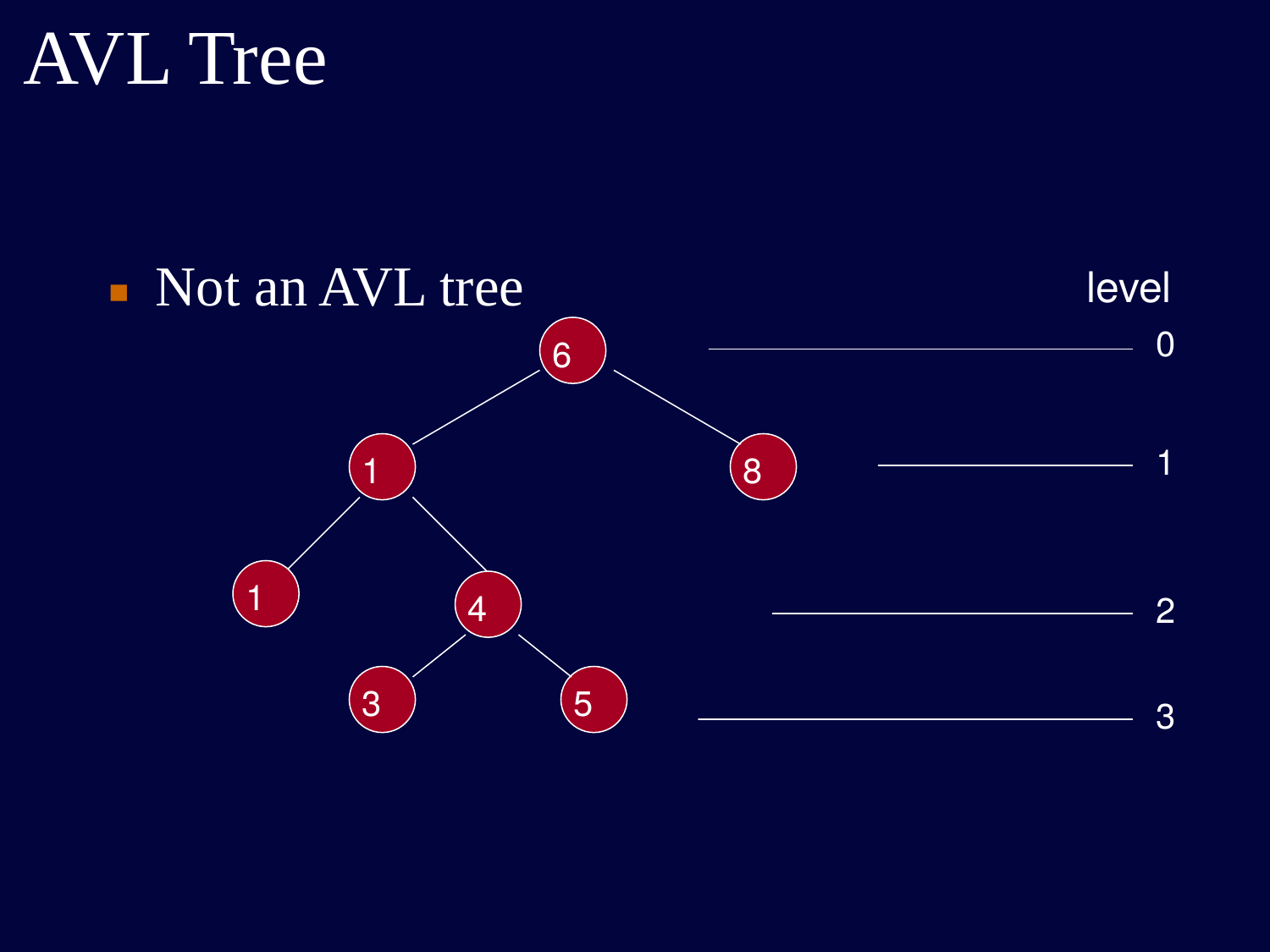

# AVL Tree
Not an AVL tree
level
0

6

1

8
1

1

4
2

3

5
3